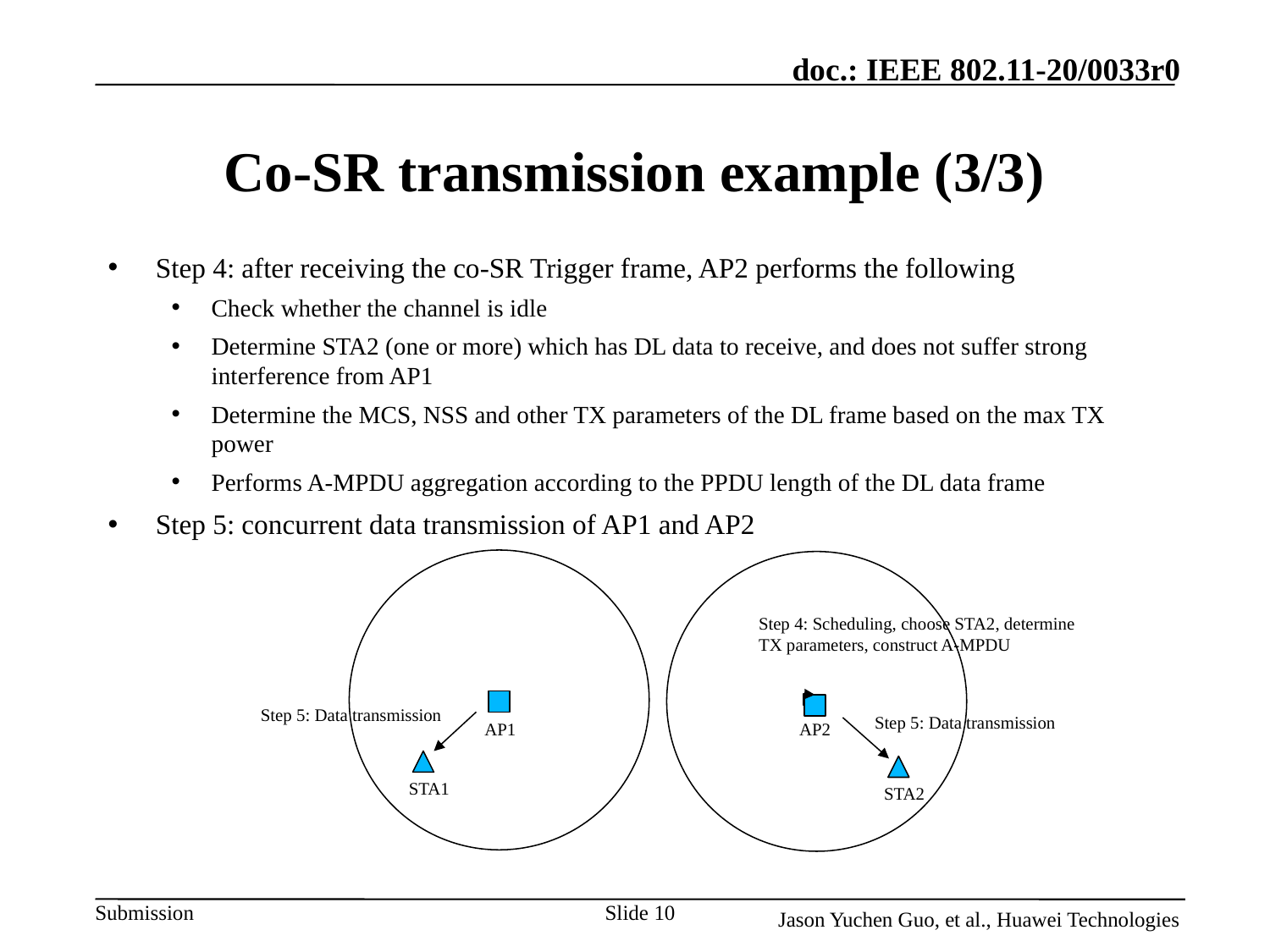

# Co-SR transmission example (3/3)
Step 4: after receiving the co-SR Trigger frame, AP2 performs the following
Check whether the channel is idle
Determine STA2 (one or more) which has DL data to receive, and does not suffer strong interference from AP1
Determine the MCS, NSS and other TX parameters of the DL frame based on the max TX power
Performs A-MPDU aggregation according to the PPDU length of the DL data frame
Step 5: concurrent data transmission of AP1 and AP2

Step 4: Scheduling, choose STA2, determine TX parameters, construct A-MPDU

Step 5: Data transmission
Step 5: Data transmission
AP1
AP2

STA1
STA2
Slide 10